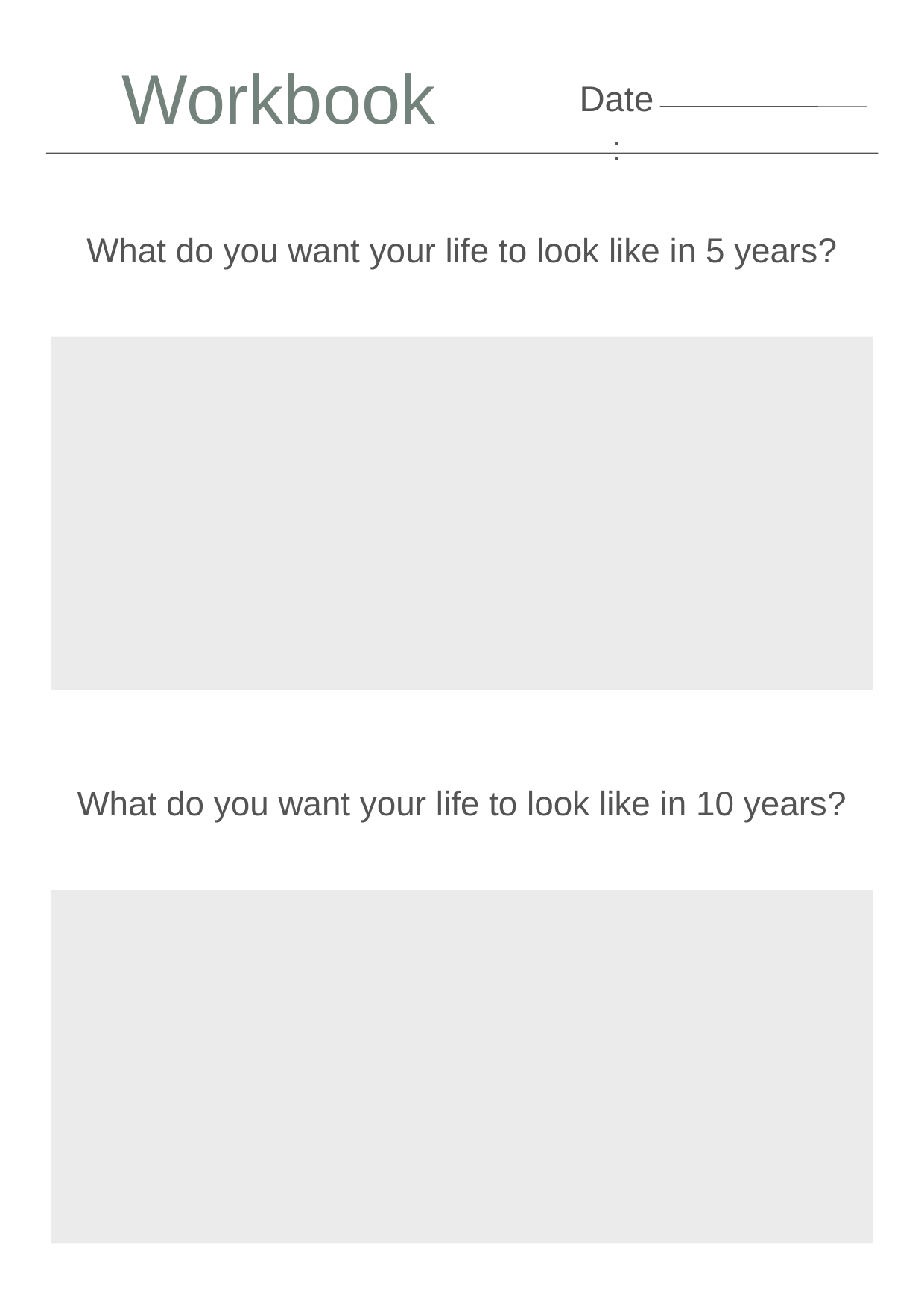

Workbook
Date:

What do you want your life to look like in 5 years?

What do you want your life to look like in 10 years?